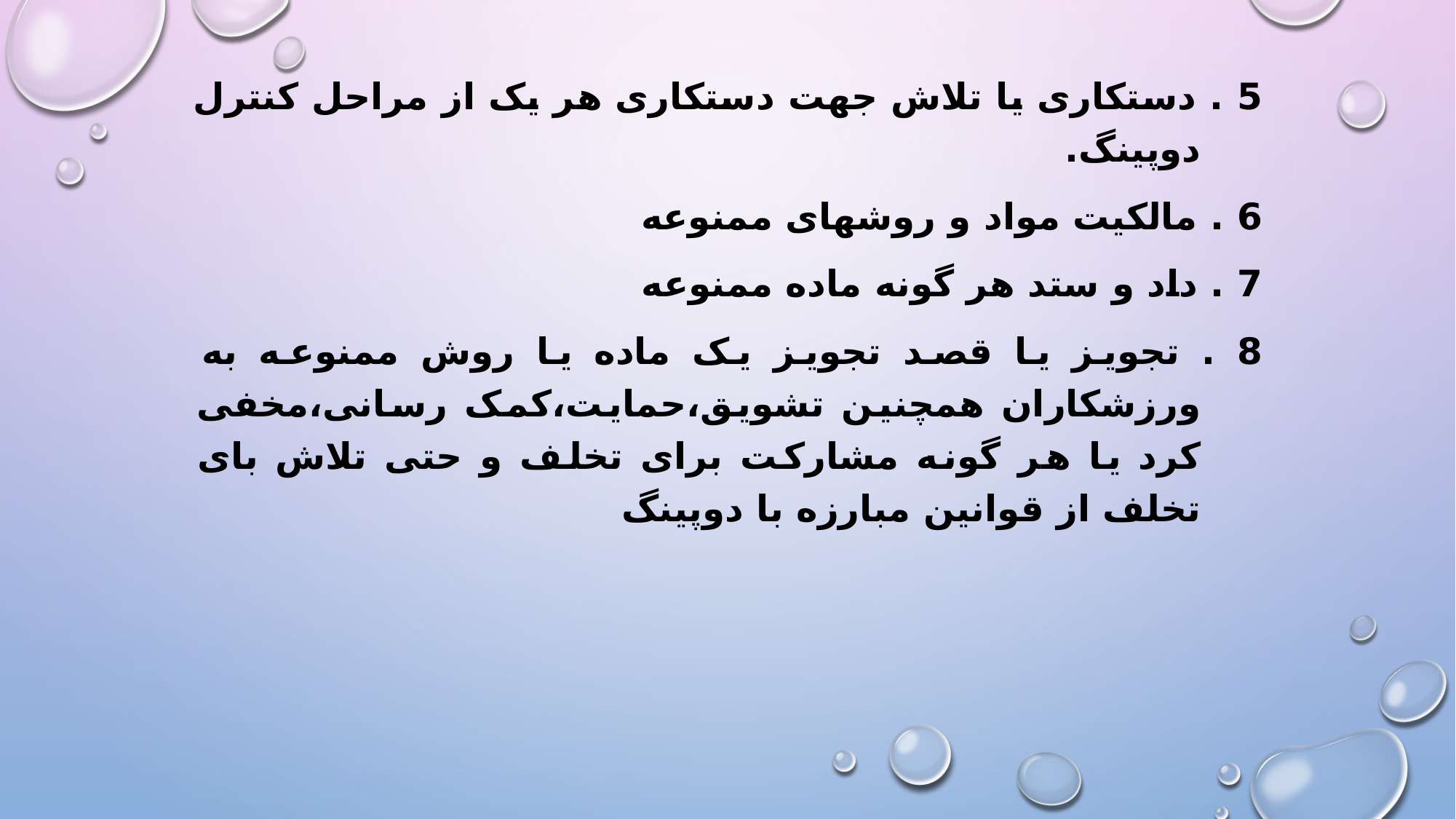

5 . دستکاری یا تلاش جهت دستکاری هر یک از مراحل کنترل دوپینگ.
6 . مالکیت مواد و روشهای ممنوعه
7 . داد و ستد هر گونه ماده ممنوعه
8 . تجویز یا قصد تجویز یک ماده یا روش ممنوعه به ورزشکاران همچنین تشویق،حمایت،کمک رسانی،مخفی کرد یا هر گونه مشارکت برای تخلف و حتی تلاش بای تخلف از قوانین مبارزه با دوپینگ